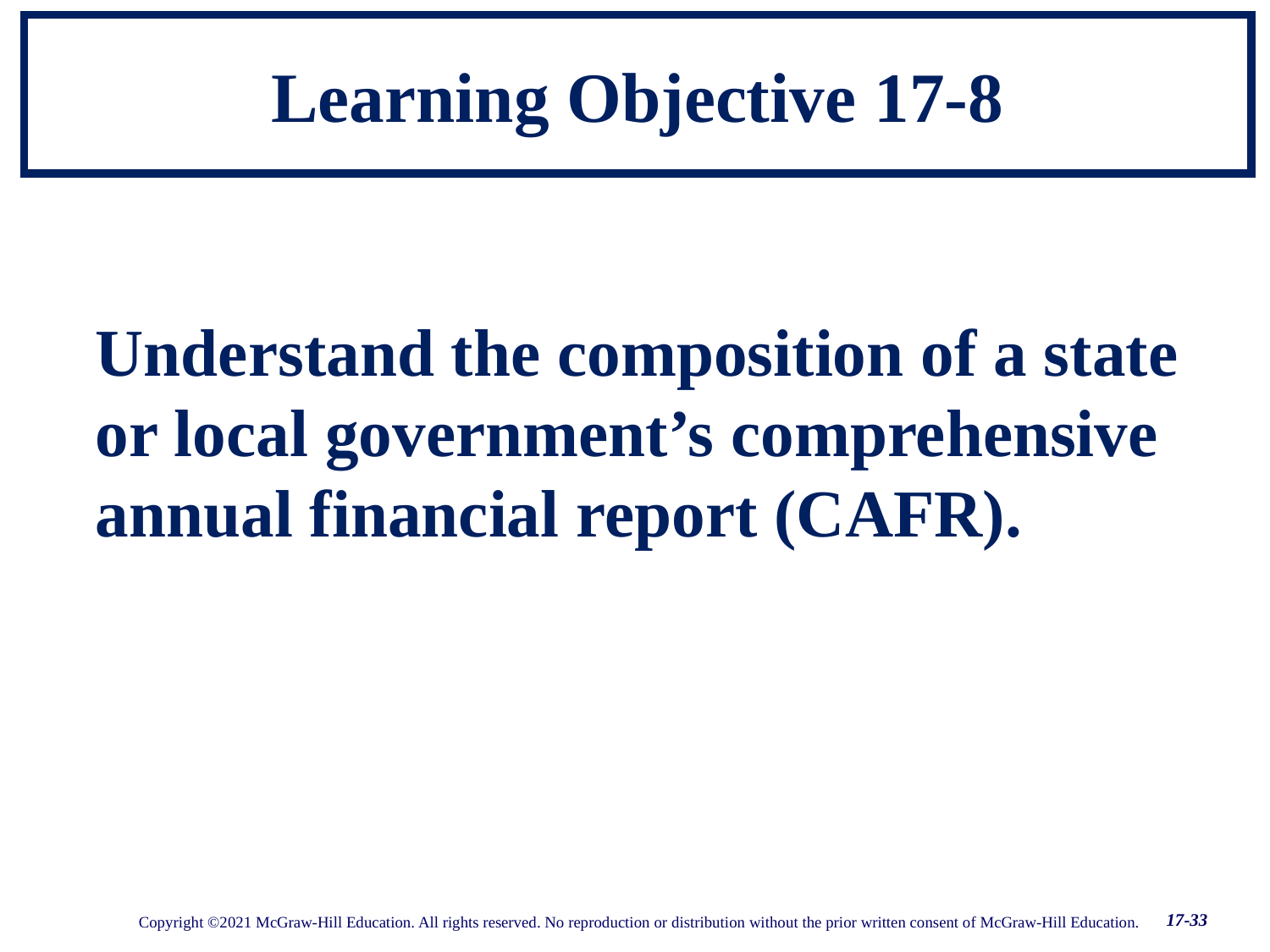

# Learning Objective 17-8

Understand the composition of a state or local government’s comprehensive annual financial report (CAFR).

17-33
Copyright ©2021 McGraw-Hill Education. All rights reserved. No reproduction or distribution without the prior written consent of McGraw-Hill Education.